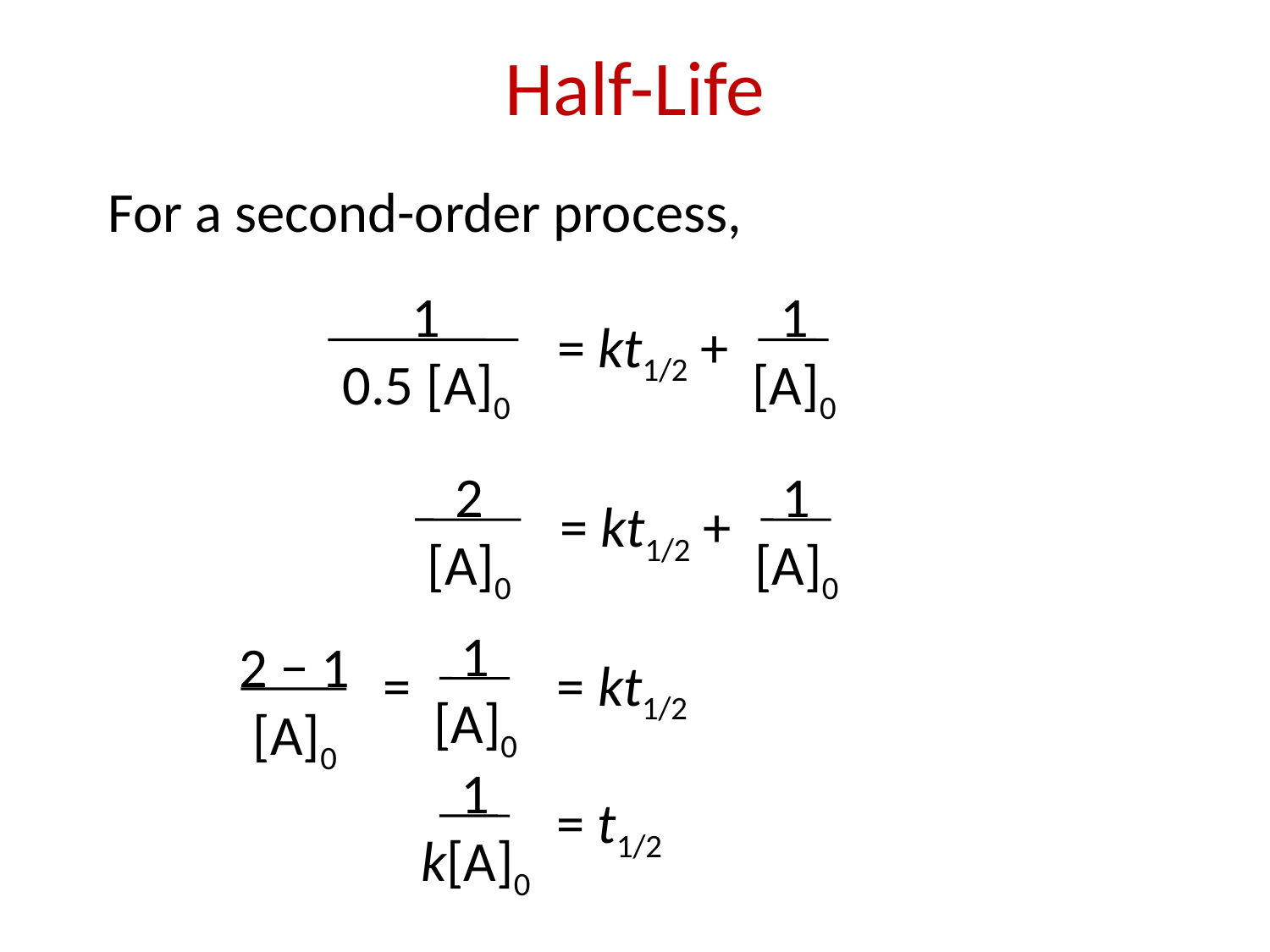

Half-Life
For a second-order process,
1
0.5 [A]0

1
[A]0

= kt1/2 +
2
[A]0

1
[A]0

= kt1/2 +
1
[A]0

2 − 1
[A]0

=
= kt1/2
1
k[A]0

= t1/2